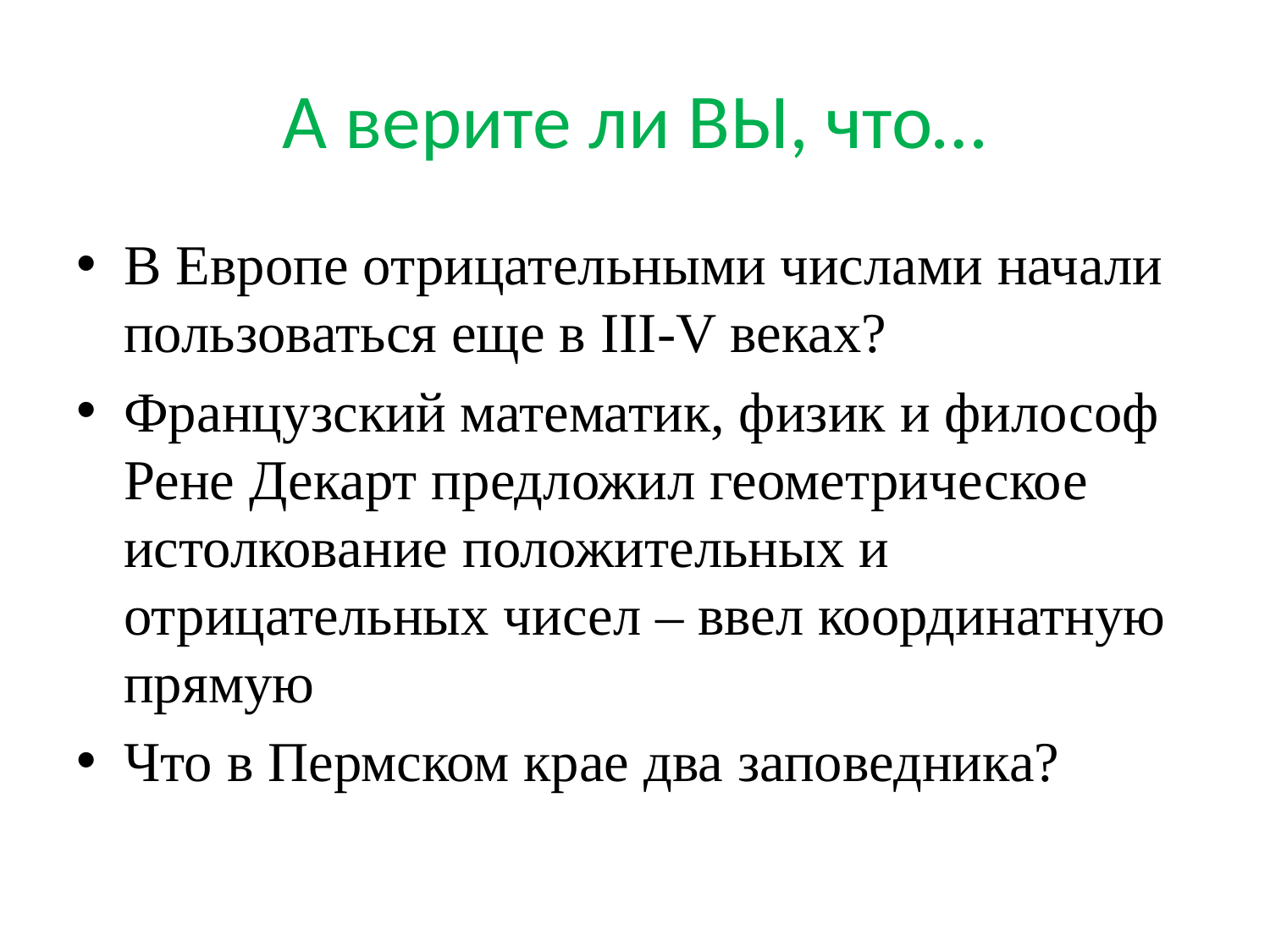

# А верите ли ВЫ, что…
В Европе отрицательными числами начали пользоваться еще в III-V веках?
Французский математик, физик и философ Рене Декарт предложил геометрическое истолкование положительных и отрицательных чисел – ввел координатную прямую
Что в Пермском крае два заповедника?